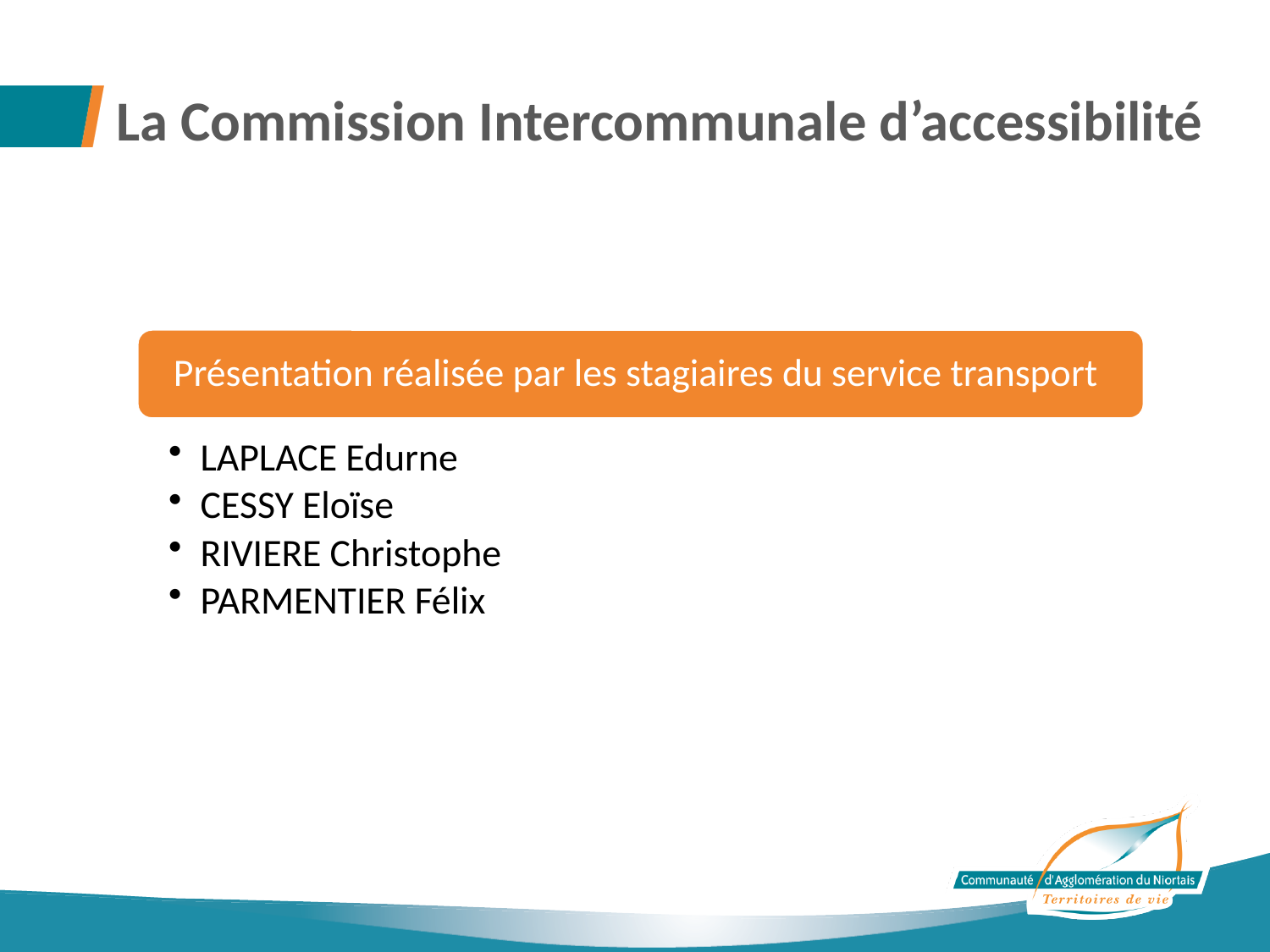

# La Commission Intercommunale d’accessibilité
LAPLACE Edurne
CESSY Eloïse
RIVIERE Christophe
PARMENTIER Félix
Présentation réalisée par les stagiaires du service transport